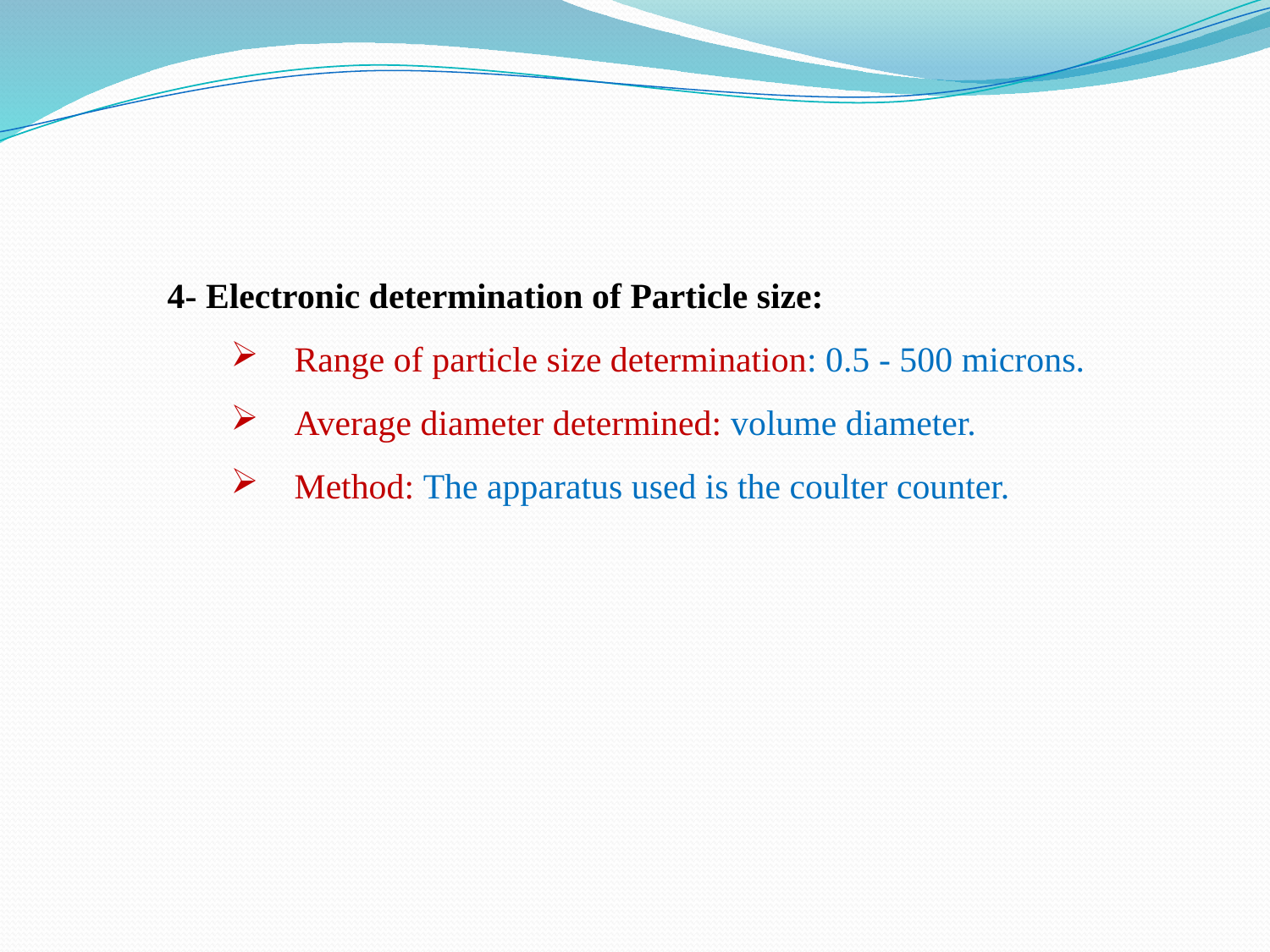

4- Electronic determination of Particle size:
Range of particle size determination: 0.5 - 500 microns.
Average diameter determined: volume diameter.
Method: The apparatus used is the coulter counter.